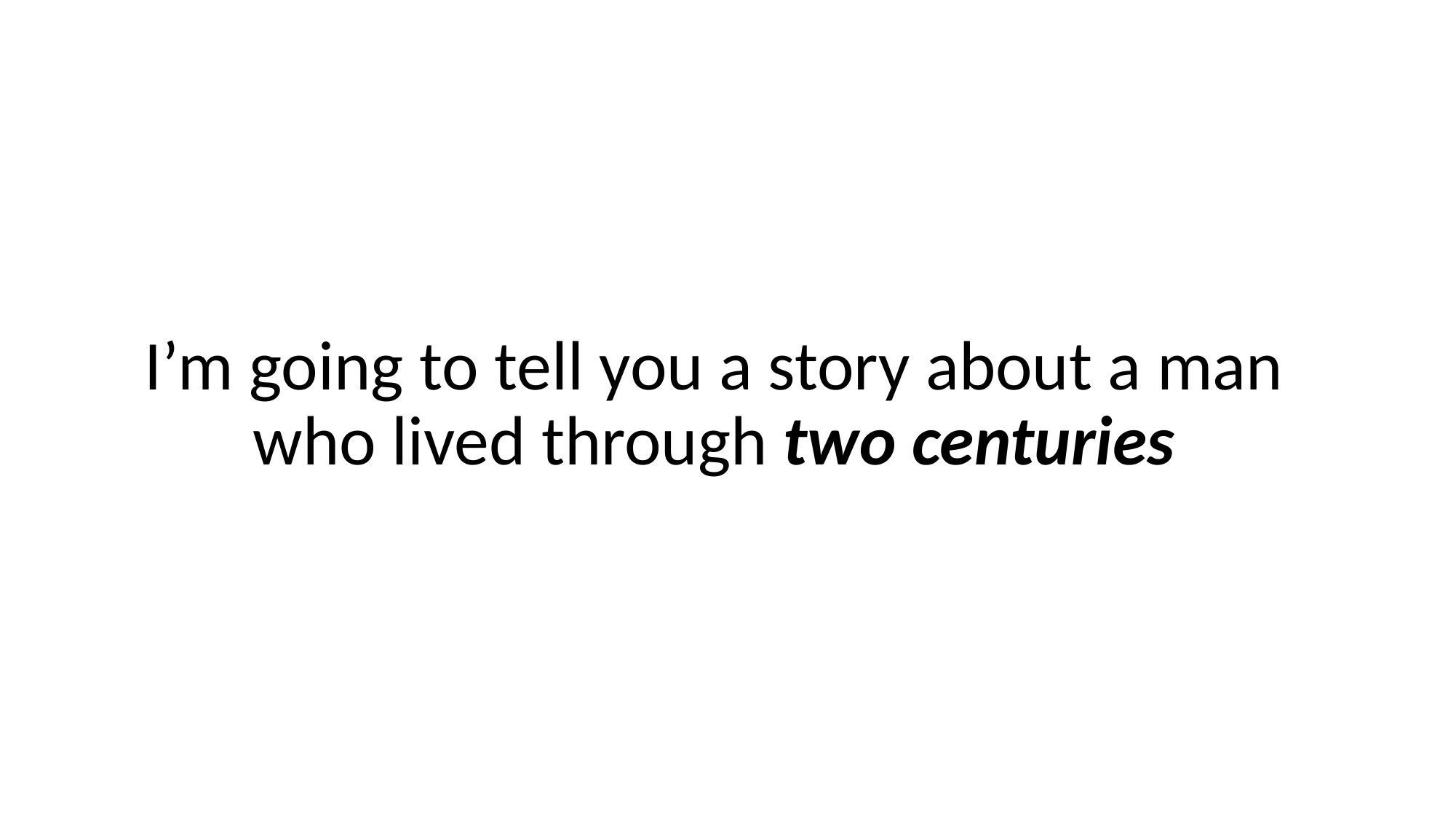

I’m going to tell you a story about a man who lived through two centuries